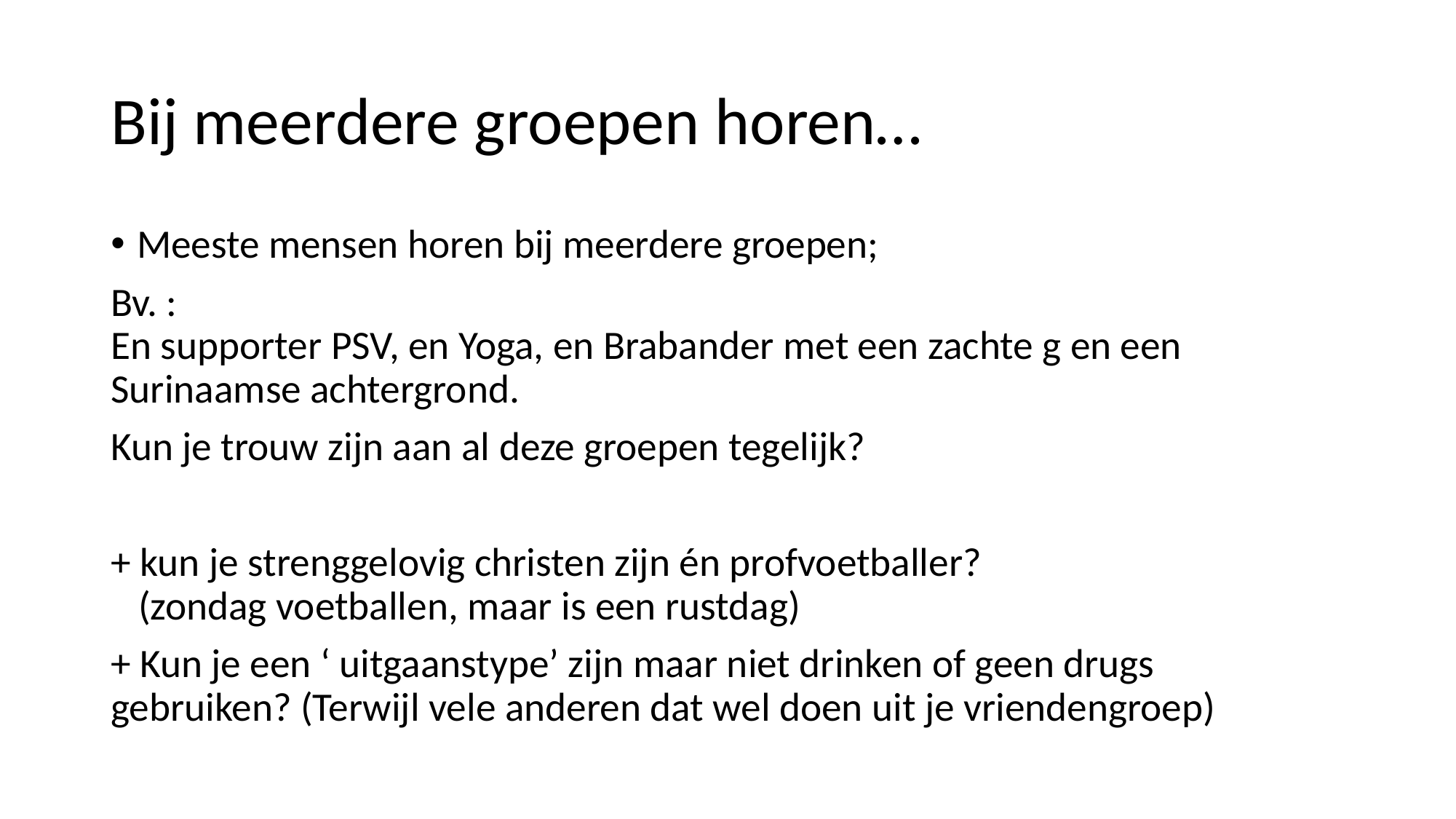

# Bij meerdere groepen horen…
Meeste mensen horen bij meerdere groepen;
Bv. :
En supporter PSV, en Yoga, en Brabander met een zachte g en een Surinaamse achtergrond.
Kun je trouw zijn aan al deze groepen tegelijk?

+ kun je strenggelovig christen zijn én profvoetballer?
   (zondag voetballen, maar is een rustdag)
+ Kun je een ‘ uitgaanstype’ zijn maar niet drinken of geen drugs gebruiken? (Terwijl vele anderen dat wel doen uit je vriendengroep)